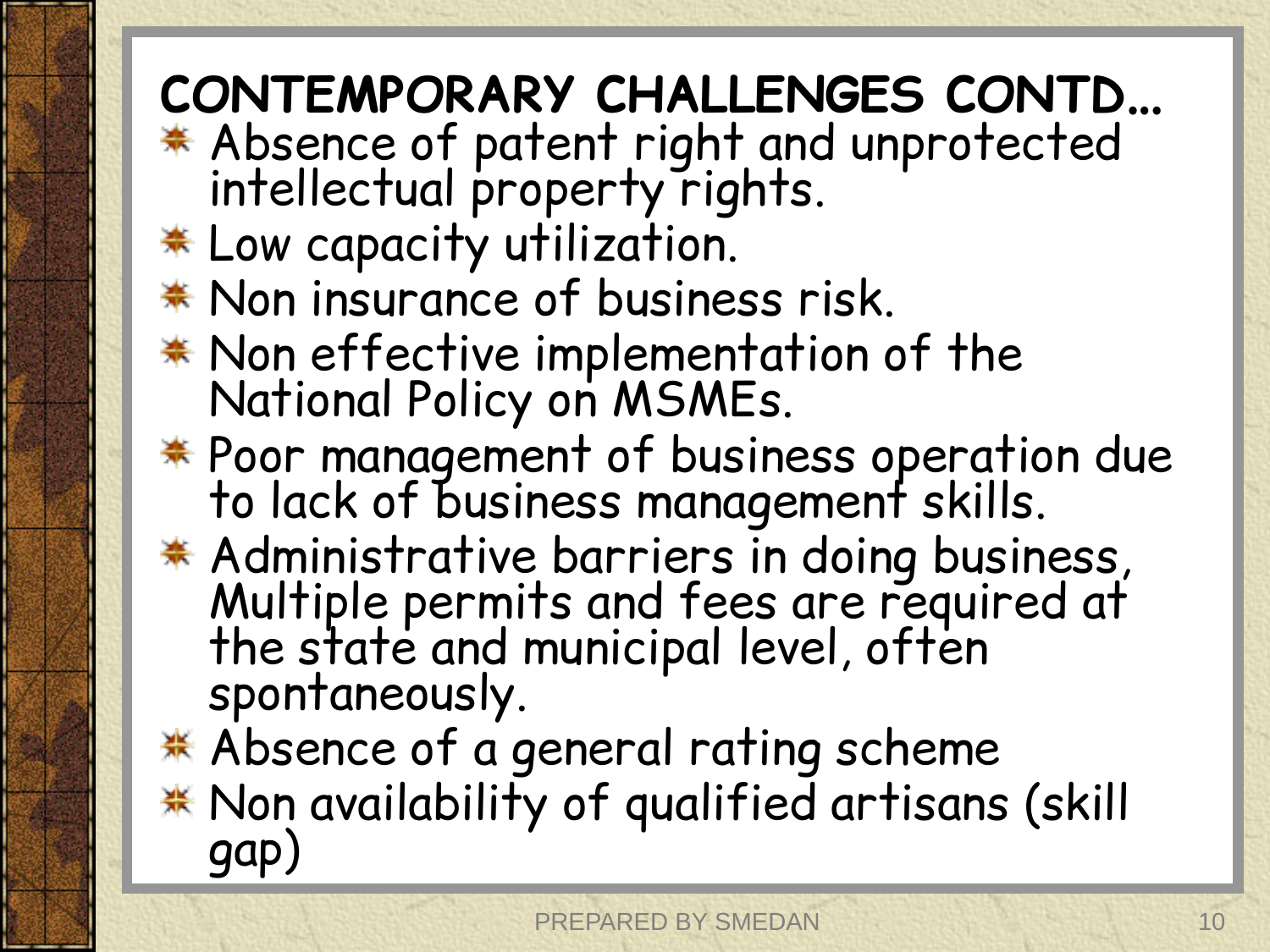

# CONTEMPORARY CHALLENGES CONTD…
Absence of patent right and unprotected intellectual property rights.
Low capacity utilization.
Non insurance of business risk.
Non effective implementation of the National Policy on MSMEs.
Poor management of business operation due to lack of business management skills.
Administrative barriers in doing business, Multiple permits and fees are required at the state and municipal level, often spontaneously.
Absence of a general rating scheme
Non availability of qualified artisans (skill gap)

PREPARED BY SMEDAN
10